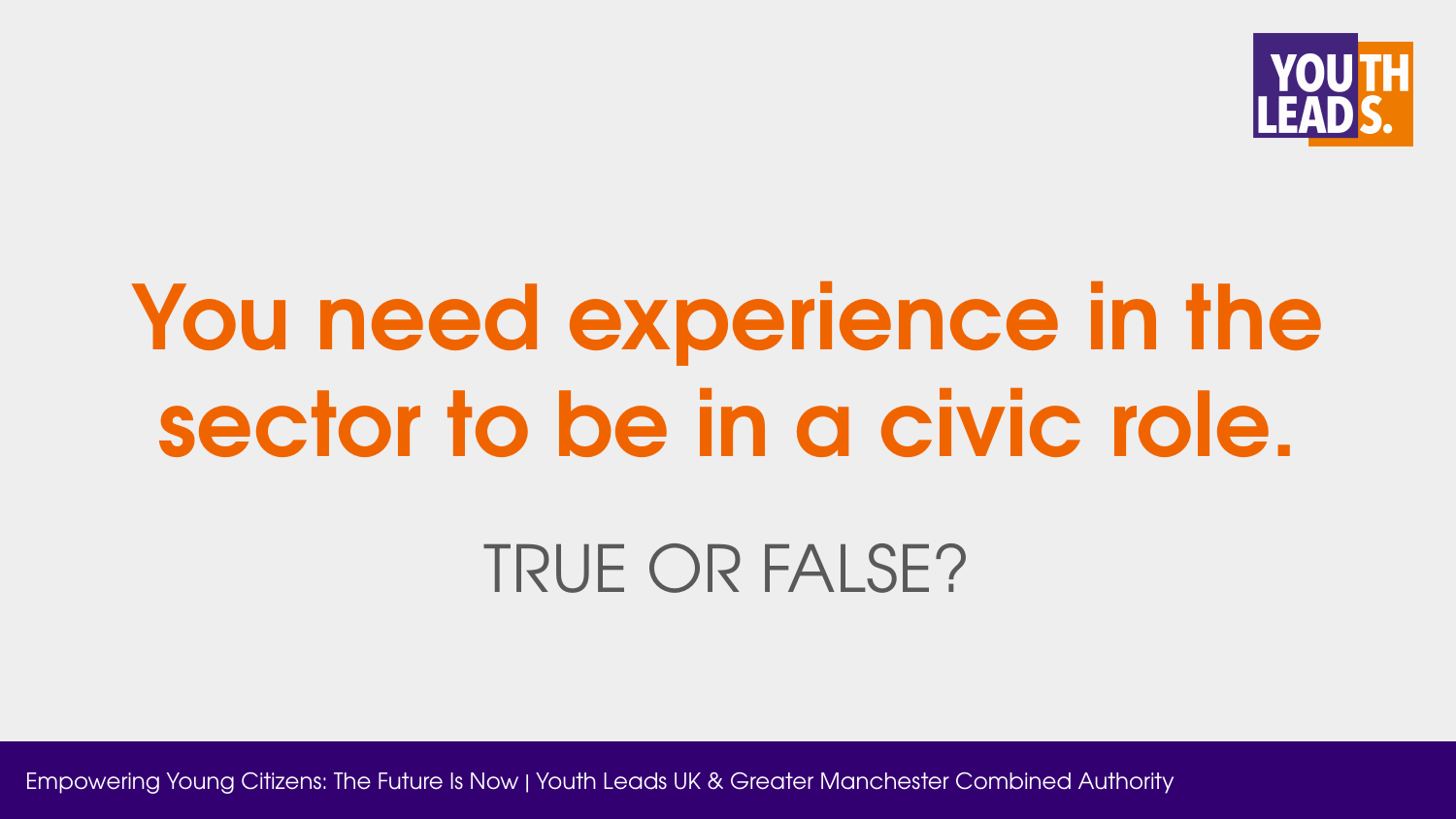

# You need experience in the sector to be in a civic role.
TRUE OR FALSE?